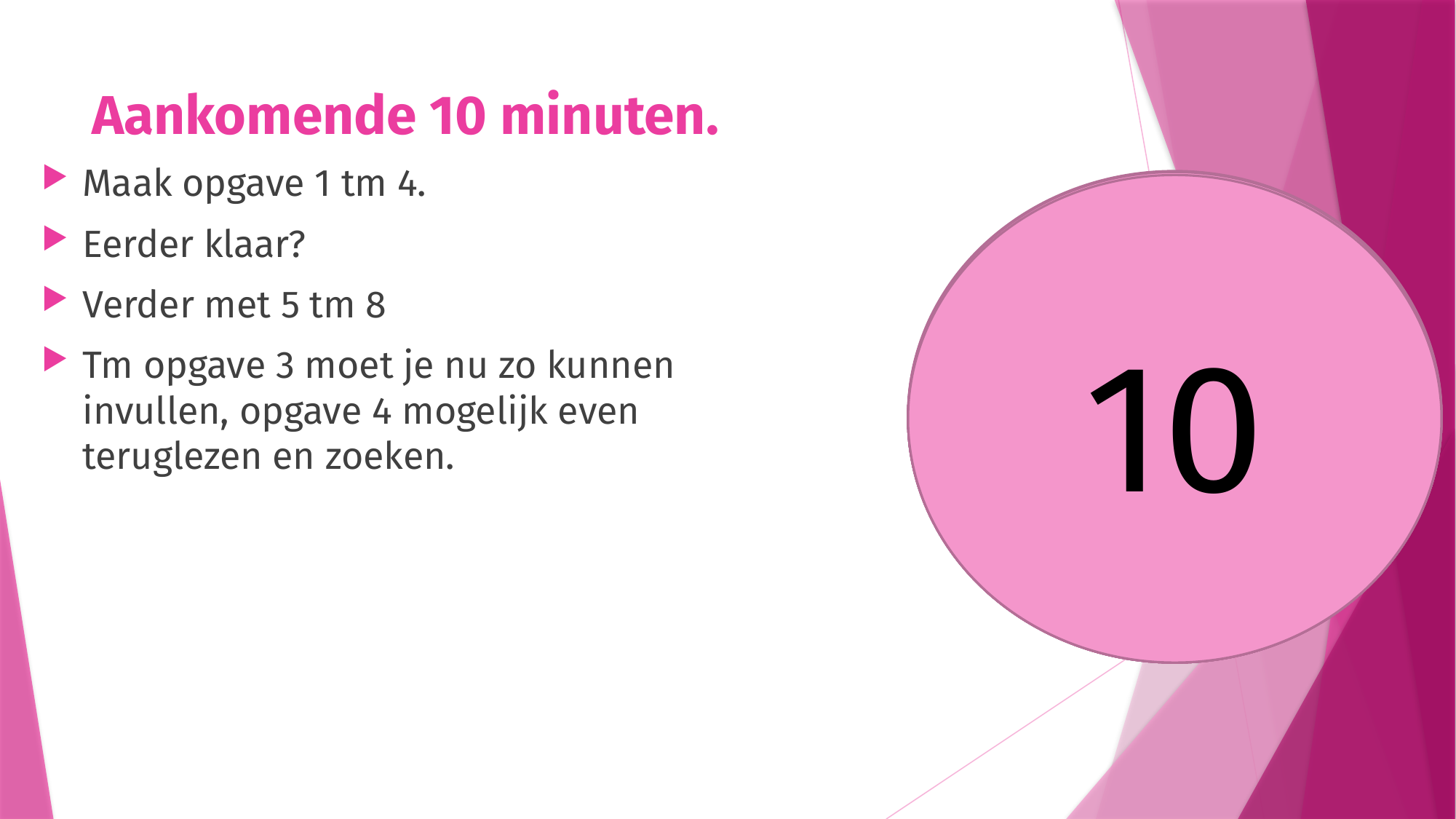

# Aankomende 10 minuten.
Maak opgave 1 tm 4.
Eerder klaar?
Verder met 5 tm 8
Tm opgave 3 moet je nu zo kunnen invullen, opgave 4 mogelijk even teruglezen en zoeken.

8
9
7
5
6
10
4
3
1
2